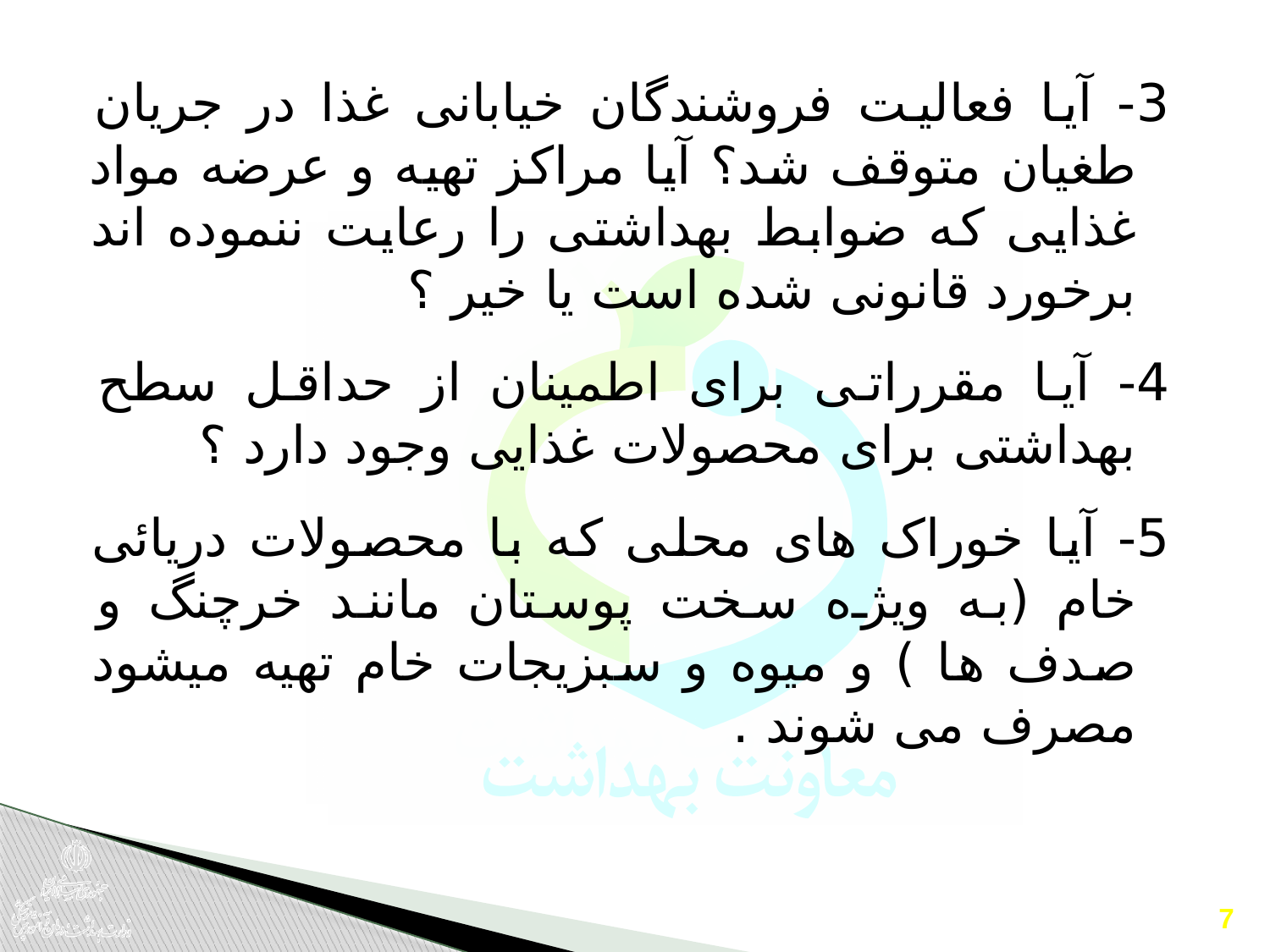

3- آیا فعالیت فروشندگان خیابانی غذا در جریان طغیان متوقف شد؟ آیا مراکز تهیه و عرضه مواد غذایی که ضوابط بهداشتی را رعایت ننموده اند برخورد قانونی شده است یا خیر ؟

4- آیا مقرراتی برای اطمینان از حداقل سطح بهداشتی برای محصولات غذایی وجود دارد ؟

5- آیا خوراک های محلی که با محصولات دریائی خام (به ویژه سخت پوستان مانند خرچنگ و صدف ها ) و میوه و سبزیجات خام تهیه میشود مصرف می شوند .
7